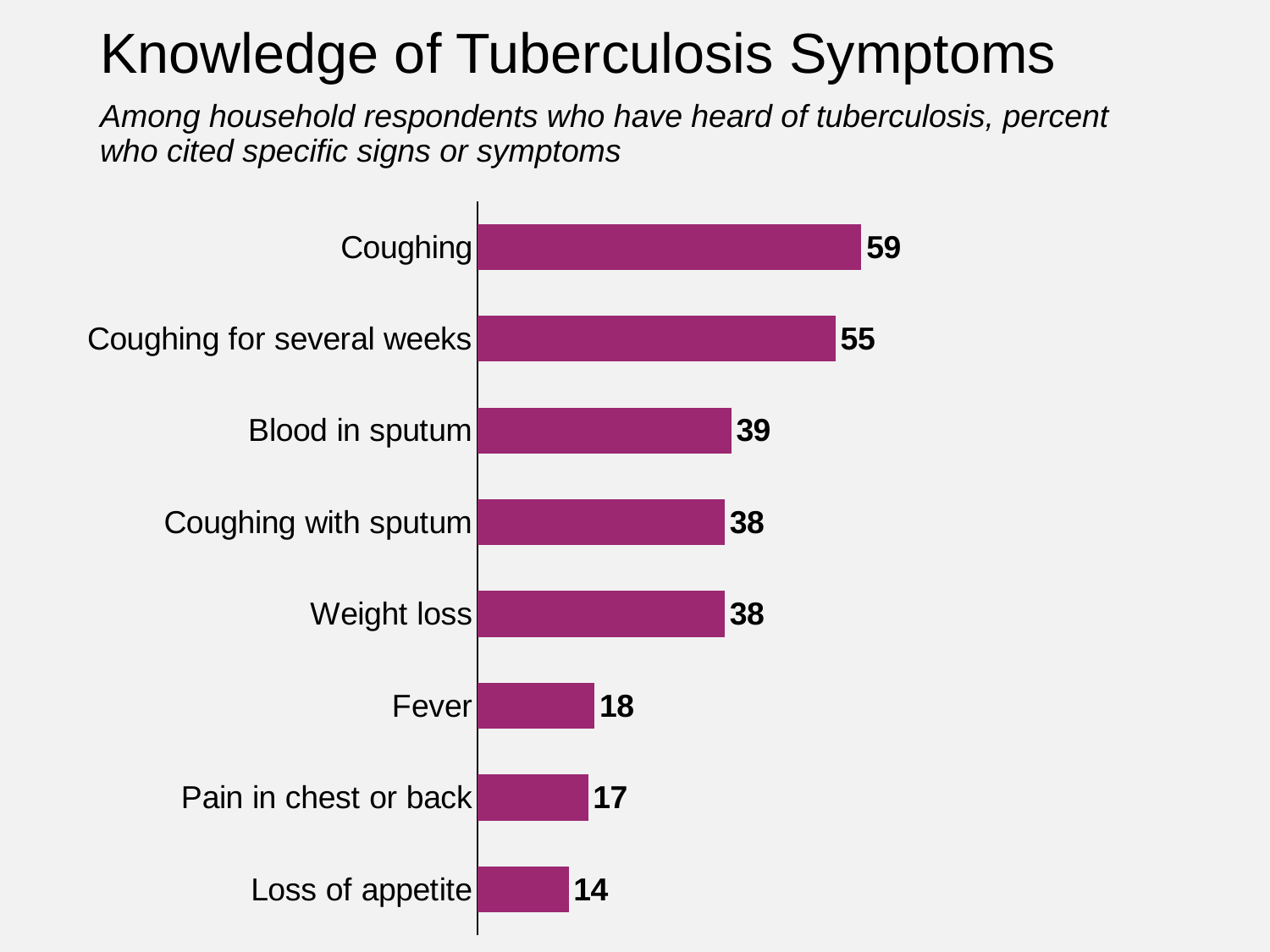

# Knowledge of Tuberculosis Symptoms
Among household respondents who have heard of tuberculosis, percent who cited specific signs or symptoms

### Chart

| Category | Women |
|---|---|
| Loss of appetite | 14.0 |
| Pain in chest or back | 17.0 |
| Fever | 18.0 |
| Weight loss | 38.0 |
| Coughing with sputum | 38.0 |
| Blood in sputum | 39.0 |
| Coughing for several weeks | 55.0 |
| Coughing | 59.0 |